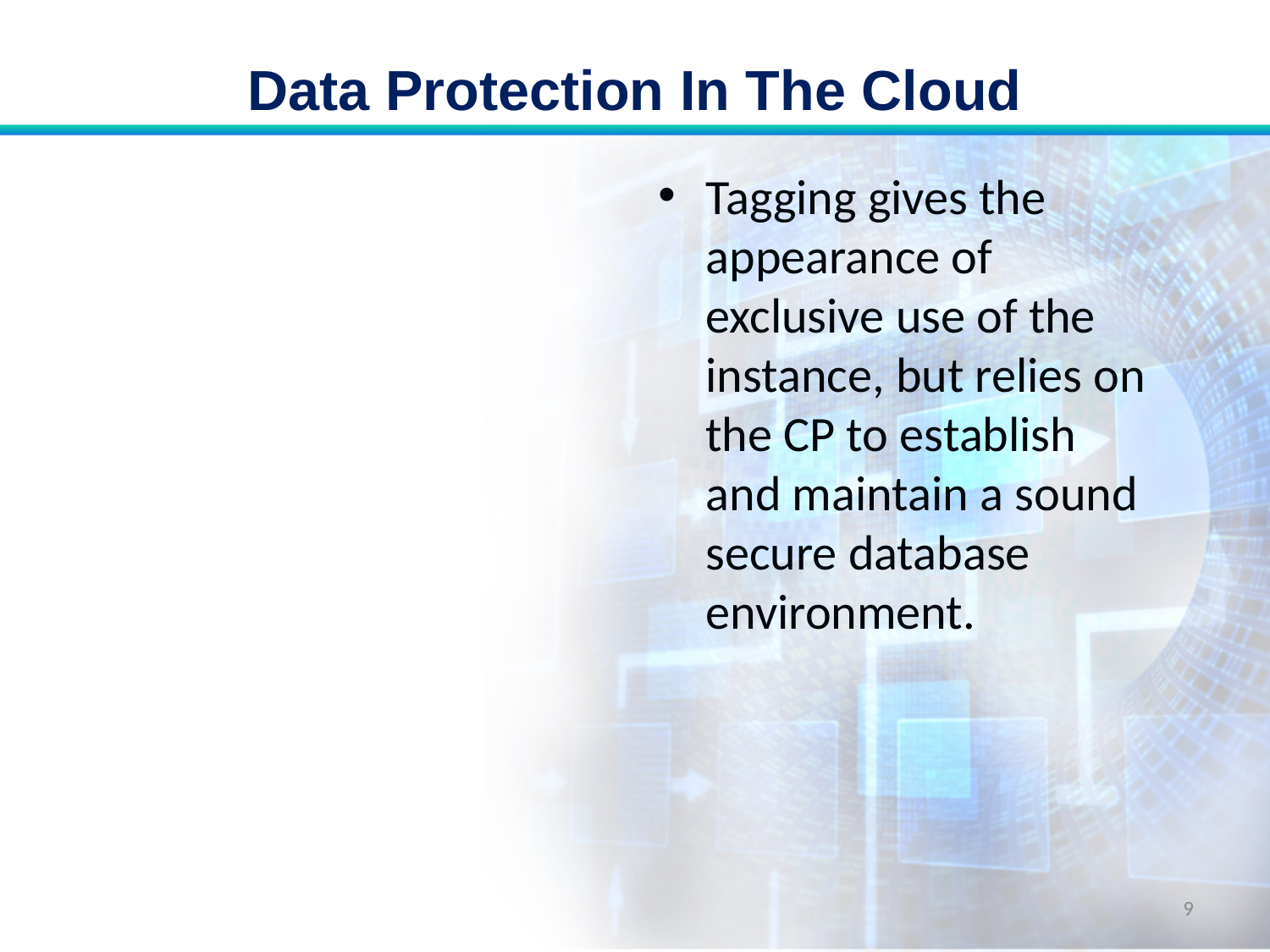

# Data Protection In The Cloud
Tagging gives the appearance of exclusive use of the instance, but relies on the CP to establish and maintain a sound secure database environment.
9